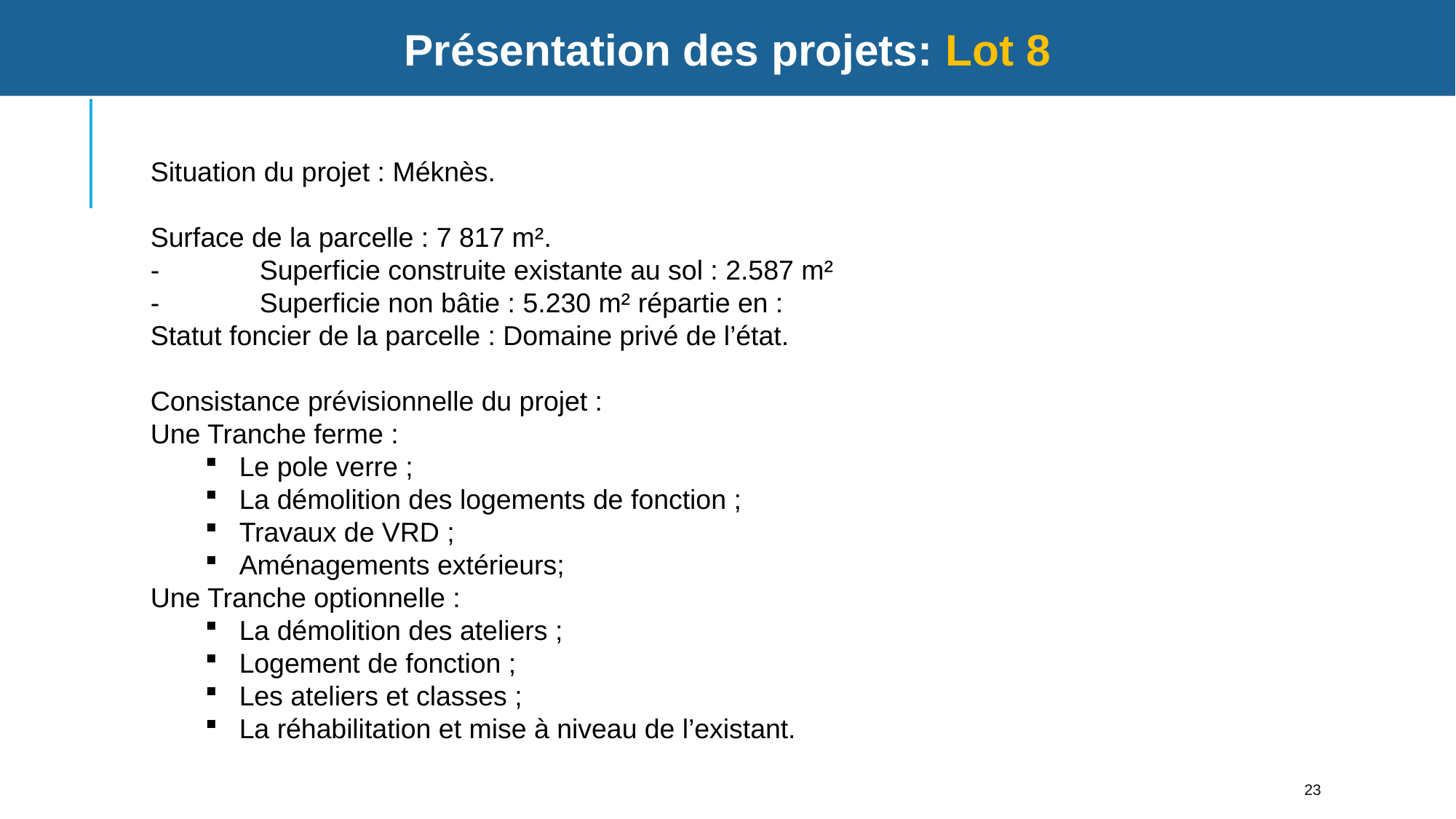

Présentation des projets: Lot 8

Situation du projet : Méknès.

Surface de la parcelle : 7 817 m².
-	Superficie construite existante au sol : 2.587 m²
-	Superficie non bâtie : 5.230 m² répartie en :
Statut foncier de la parcelle : Domaine privé de l’état.

Consistance prévisionnelle du projet :
Une Tranche ferme :
Le pole verre ;
La démolition des logements de fonction ;
Travaux de VRD ;
Aménagements extérieurs;
Une Tranche optionnelle :
La démolition des ateliers ;
Logement de fonction ;
Les ateliers et classes ;
La réhabilitation et mise à niveau de l’existant.
23